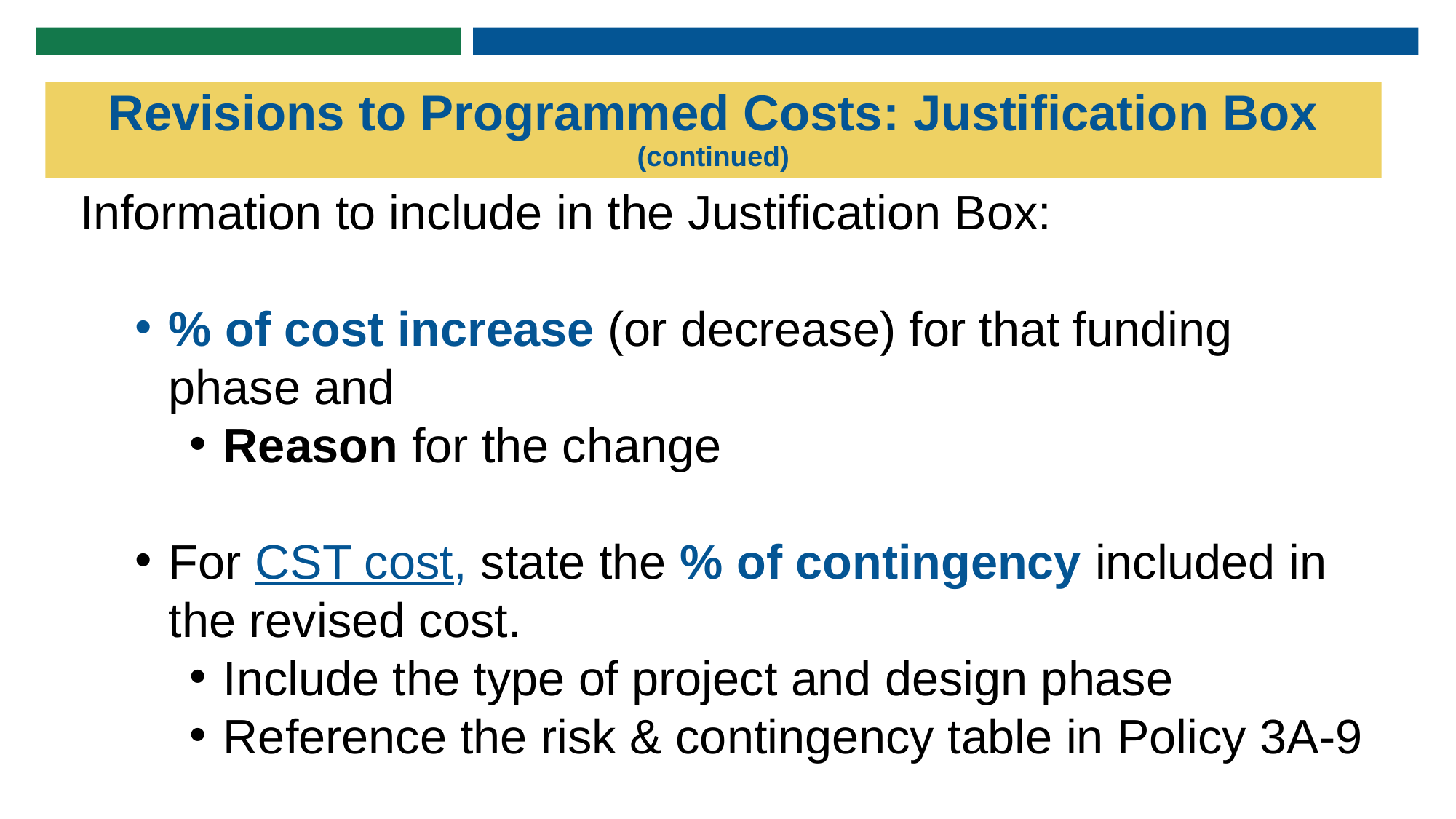

# Revisions to Programmed Costs: Justification Box (continued)

Information to include in the Justification Box:

% of cost increase (or decrease) for that funding phase and
Reason for the change

For CST cost, state the % of contingency included in the revised cost.
Include the type of project and design phase
Reference the risk & contingency table in Policy 3A-9